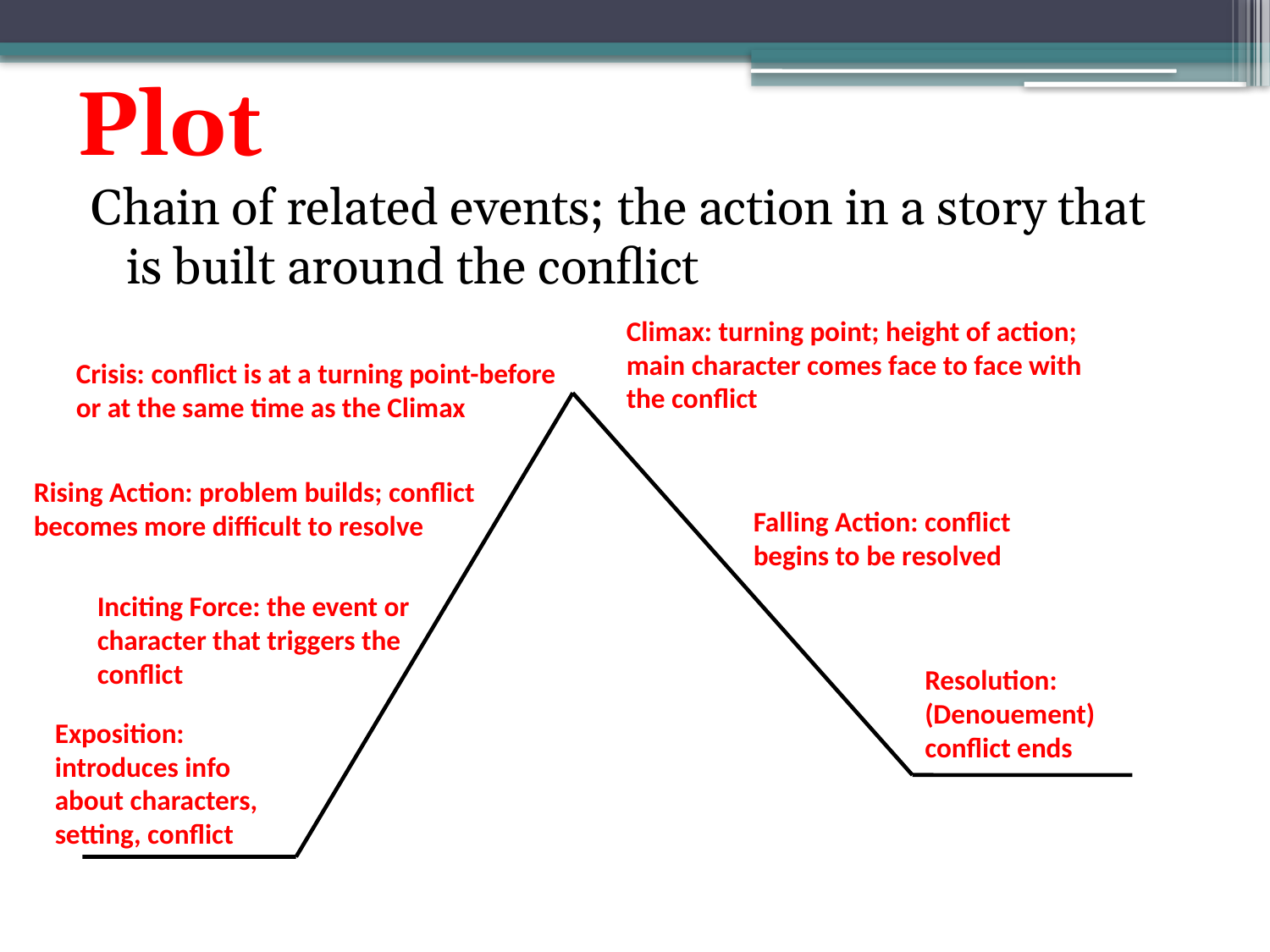

# Plot
Chain of related events; the action in a story that is built around the conflict

Climax: turning point; height of action; main character comes face to face with the conflict

Rising Action: problem builds; conflict becomes more difficult to resolve
Falling Action: conflict begins to be resolved
Resolution: (Denouement)  conflict ends
Exposition: introduces info about characters, setting, conflict

Crisis: conflict is at a turning point-before or at the same time as the Climax

Inciting Force: the event or character that triggers the conflict